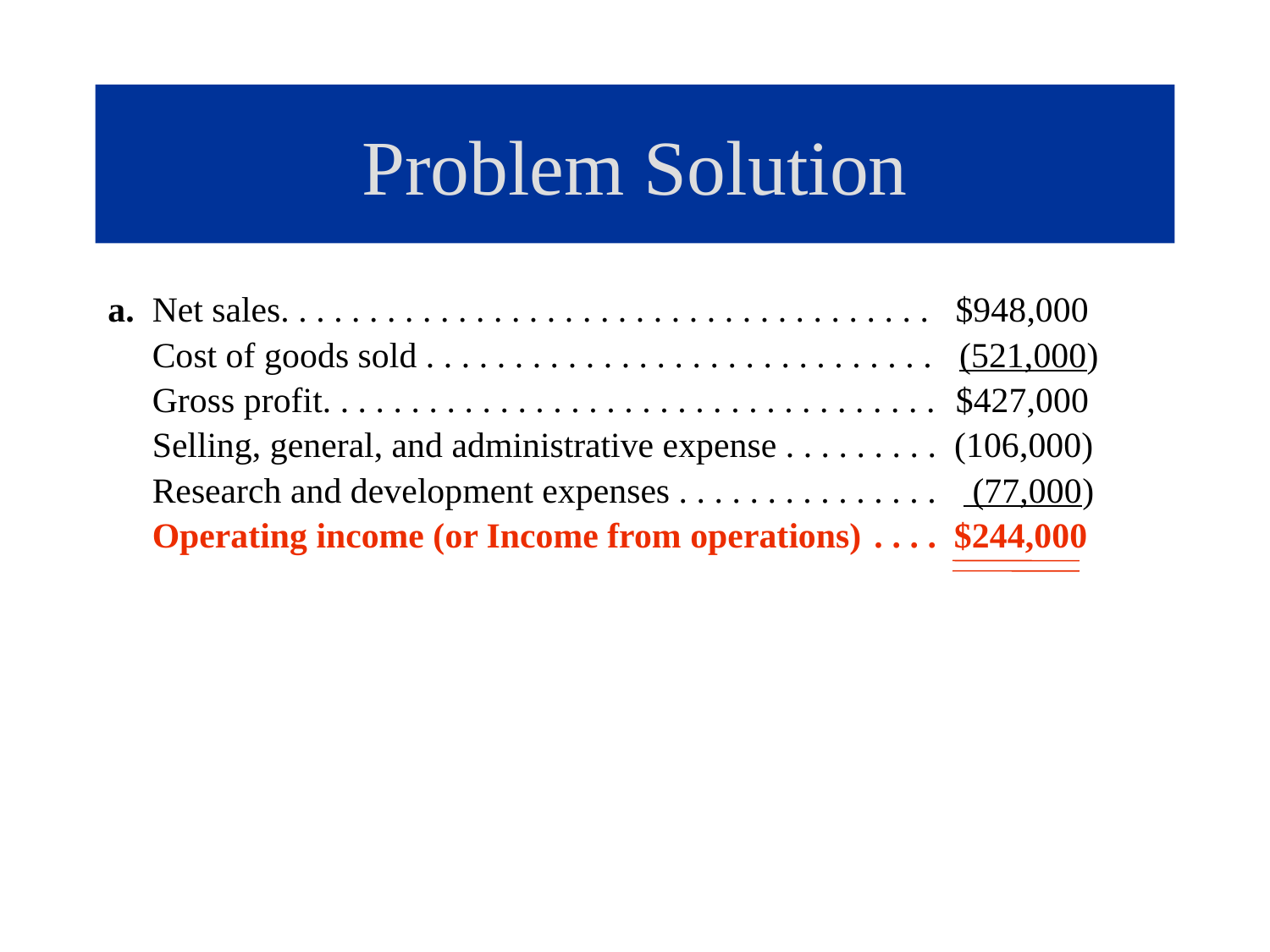

# Problem Solution

a.  Net sales. . . . . . . . . . . . . . . . . . . . . . . . . . . . . . . . . . . . .   $948,000
     Cost of goods sold . . . . . . . . . . . . . . . . . . . . . . . . . . . . .   (521,000)
     Gross profit. . . . . . . . . . . . . . . . . . . . . . . . . . . . . . . . . . .    $427,000
     Selling, general, and administrative expense . . . . . . . . .  (106,000)
     Research and development expenses . . . . . . . . . . . . . . .    (77,000)
     Operating income (or Income from operations)  . . . .  $244,000